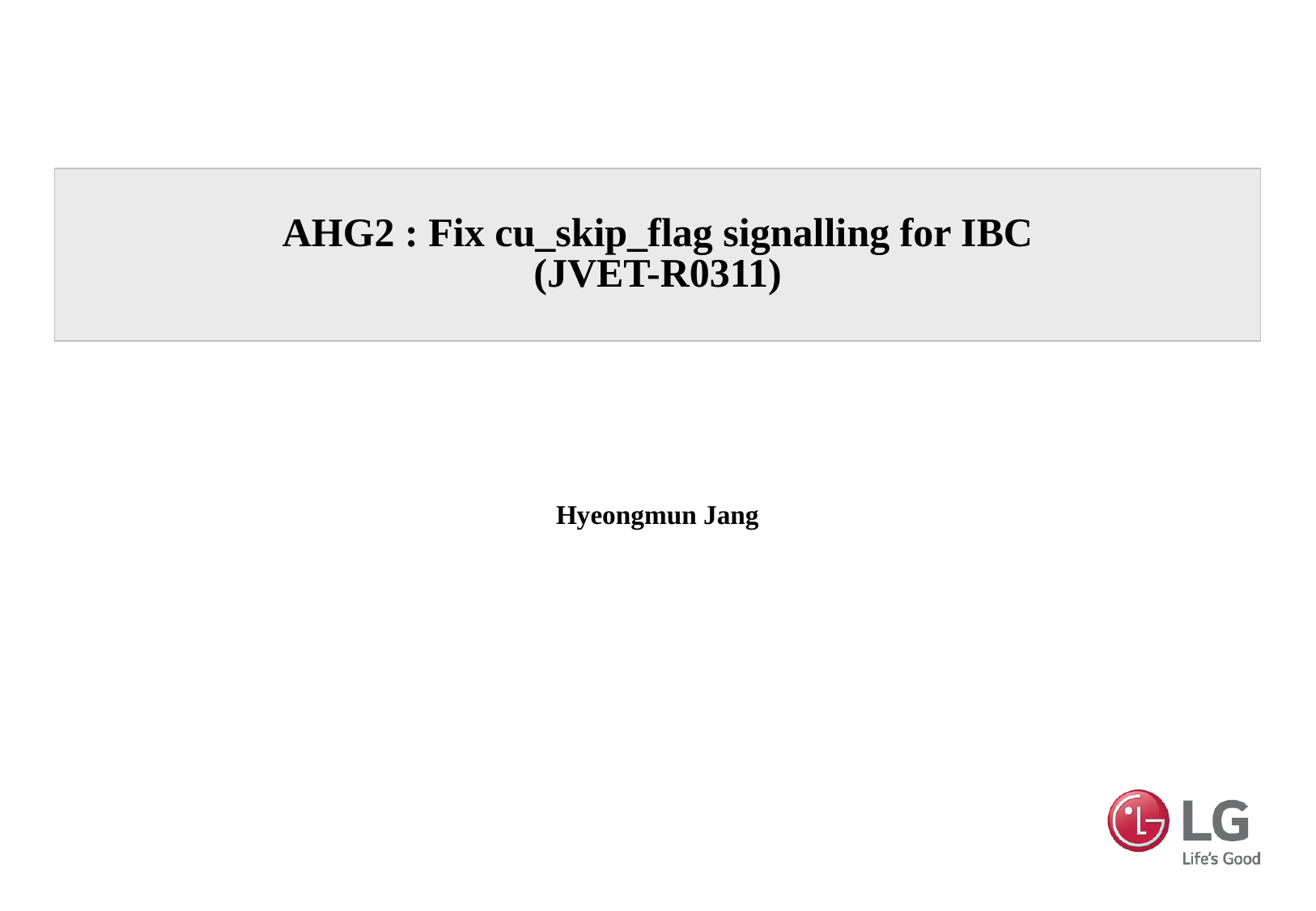

# AHG2 : Fix cu_skip_flag signalling for IBC (JVET-R0311)
Hyeongmun Jang